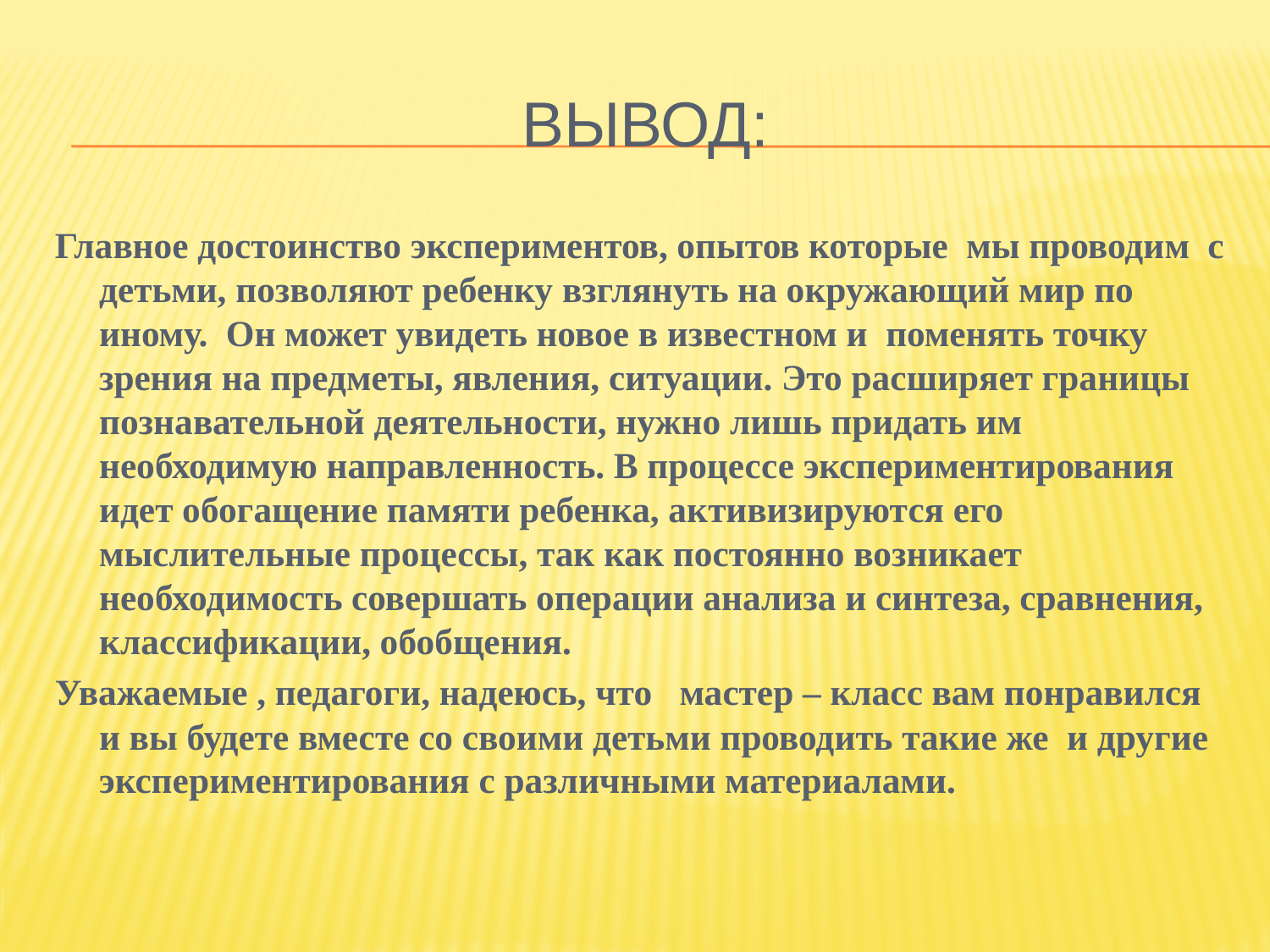

# Вывод:
Главное достоинство экспериментов, опытов которые  мы проводим  с детьми, позволяют ребенку взглянуть на окружающий мир по иному.  Он может увидеть новое в известном и  поменять точку зрения на предметы, явления, ситуации. Это расширяет границы познавательной деятельности, нужно лишь придать им необходимую направленность. В процессе экспериментирования идет обогащение памяти ребенка, активизируются его мыслительные процессы, так как постоянно возникает необходимость совершать операции анализа и синтеза, сравнения, классификации, обобщения.
Уважаемые , педагоги, надеюсь, что   мастер – класс вам понравился  и вы будете вместе со своими детьми проводить такие же  и другие экспериментирования с различными материалами.